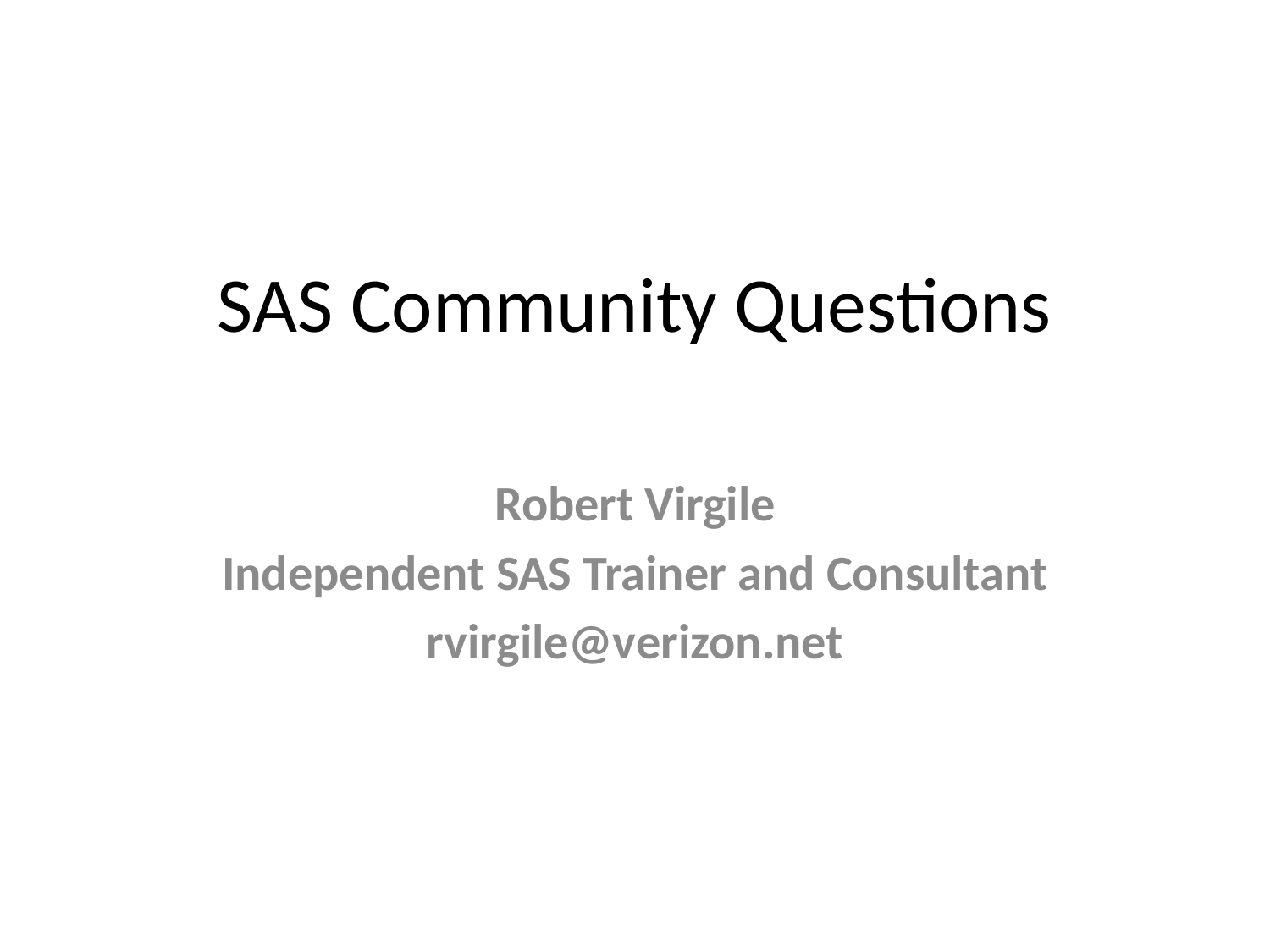

# SAS Community Questions
Robert Virgile
Independent SAS Trainer and Consultant
rvirgile@verizon.net